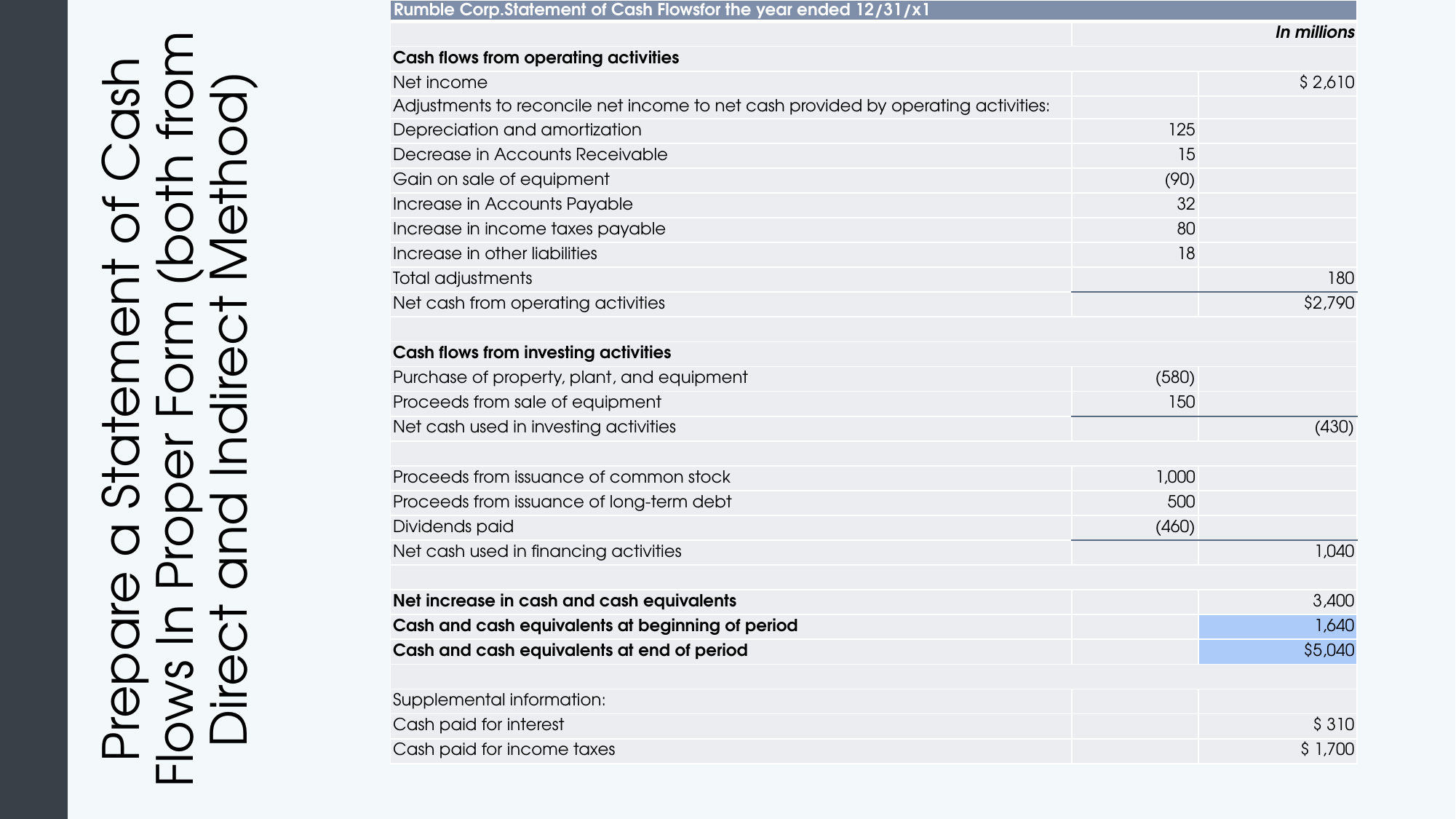

| Rumble Corp.Statement of Cash Flowsfor the year ended 12/31/x1 |  |  |
| --- | --- | --- |
|  | In millions |  |
| Cash flows from operating activities |  |  |
| Net income |  | $ 2,610 |
| Adjustments to reconcile net income to net cash provided by operating activities: |  |  |
| Depreciation and amortization | 125 |  |
| Decrease in Accounts Receivable | 15 |  |
| Gain on sale of equipment | (90) |  |
| Increase in Accounts Payable | 32 |  |
| Increase in income taxes payable | 80 |  |
| Increase in other liabilities | 18 |  |
| Total adjustments |  | 180 |
| Net cash from operating activities |  | $2,790 |
|  |  |  |
| Cash flows from investing activities |  |  |
| Purchase of property, plant, and equipment | (580) |  |
| Proceeds from sale of equipment | 150 |  |
| Net cash used in investing activities |  | (430) |
|  |  |  |
| Proceeds from issuance of common stock | 1,000 |  |
| Proceeds from issuance of long-term debt | 500 |  |
| Dividends paid | (460) |  |
| Net cash used in financing activities |  | 1,040 |
|  |  |  |
| Net increase in cash and cash equivalents |  | 3,400 |
| Cash and cash equivalents at beginning of period |  | 1,640 |
| Cash and cash equivalents at end of period |  | $5,040 |
|  |  |  |
| Supplemental information: |  |  |
| Cash paid for interest |  | $ 310 |
| Cash paid for income taxes |  | $ 1,700 |
# Prepare a Statement of Cash Flows In Proper Form (both from Direct and Indirect Method)